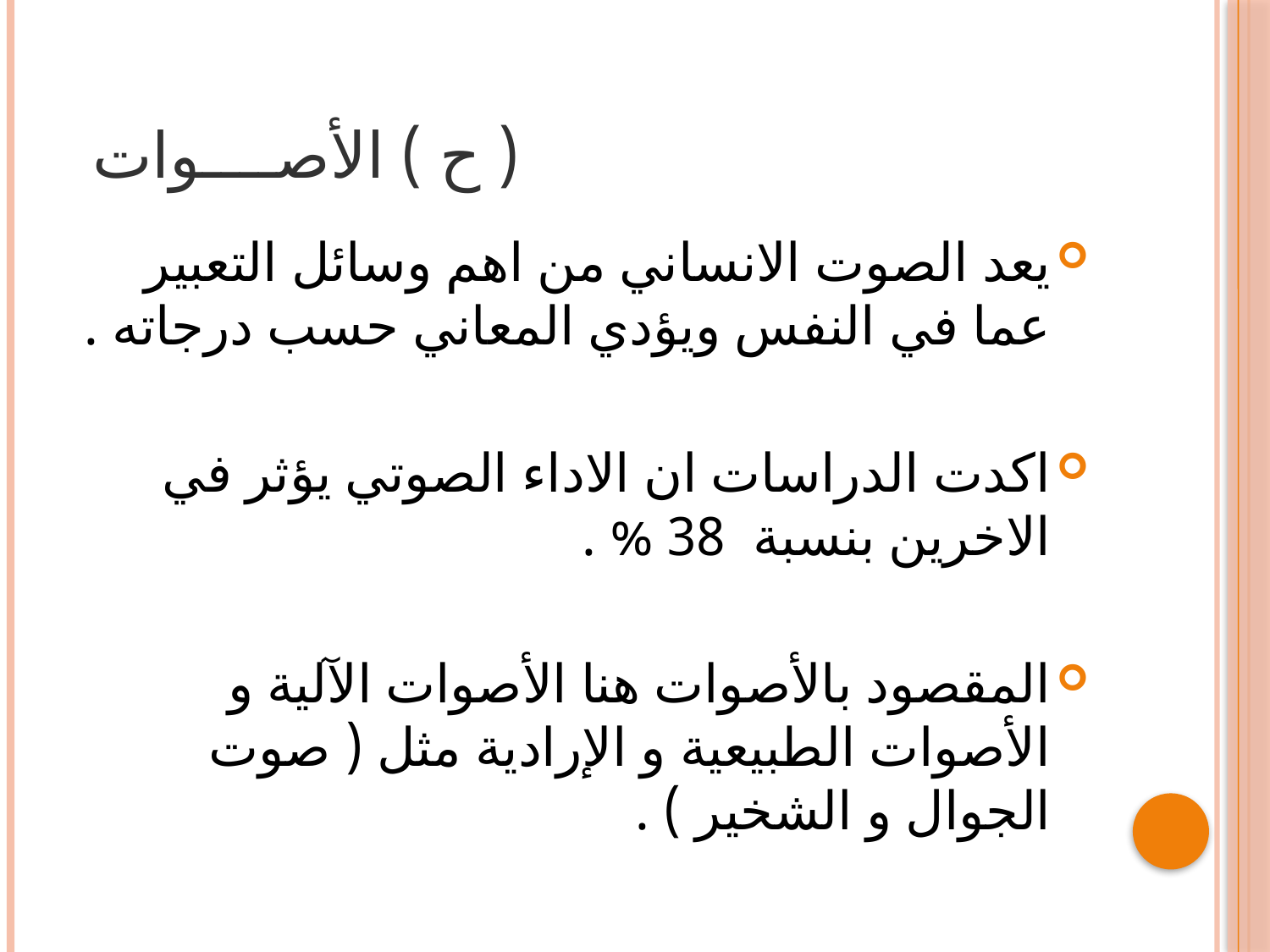

# ( ح ) الأصــــوات
يعد الصوت الانساني من اهم وسائل التعبير عما في النفس ويؤدي المعاني حسب درجاته .

اكدت الدراسات ان الاداء الصوتي يؤثر في الاخرين بنسبة  38 % .

المقصود بالأصوات هنا الأصوات الآلية و الأصوات الطبيعية و الإرادية مثل ( صوت الجوال و الشخير ) .